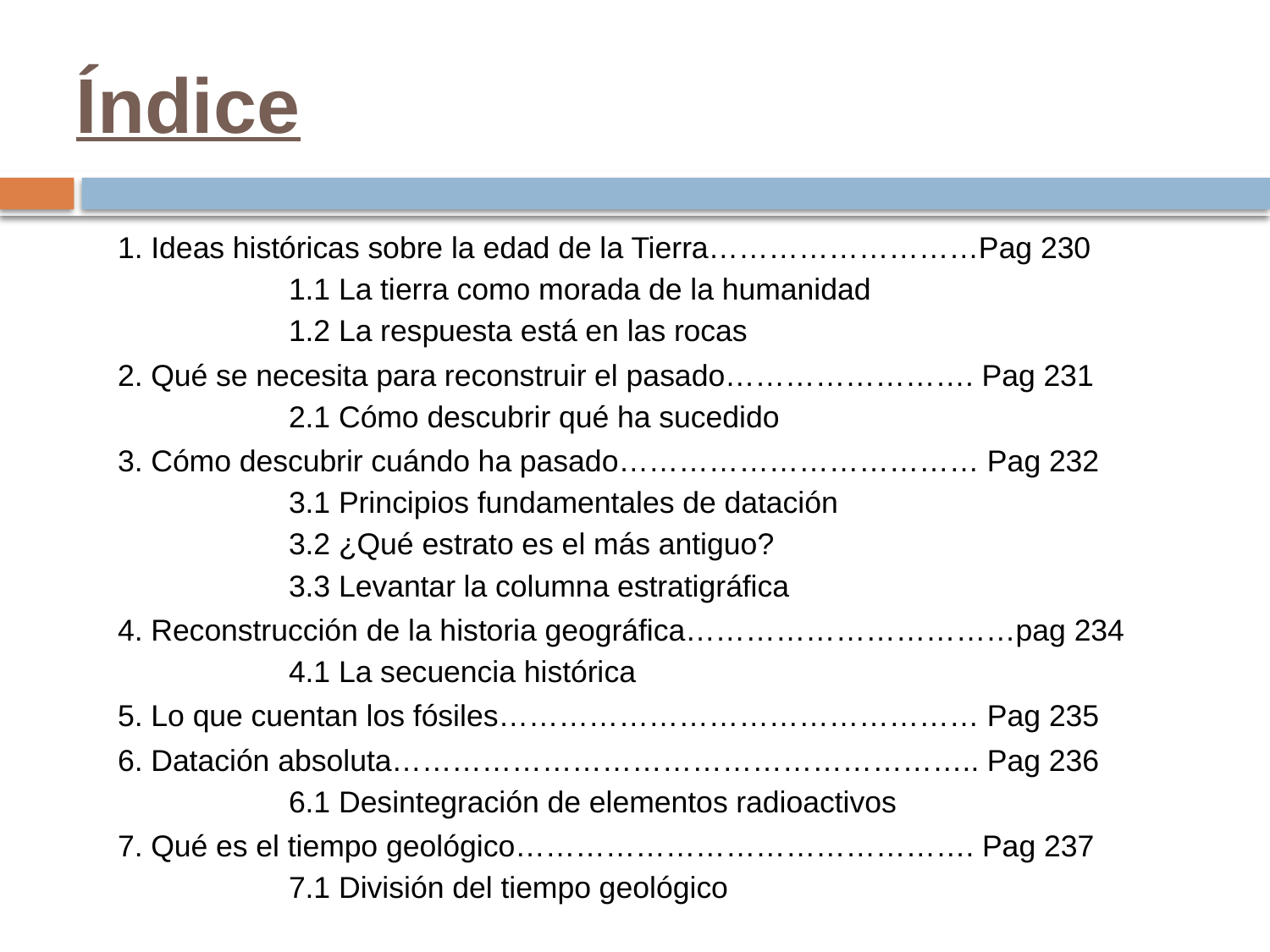

# Índice
	1. Ideas históricas sobre la edad de la Tierra………………………Pag 230
		1.1 La tierra como morada de la humanidad
		1.2 La respuesta está en las rocas
	2. Qué se necesita para reconstruir el pasado……………………. Pag 231
		2.1 Cómo descubrir qué ha sucedido
	3. Cómo descubrir cuándo ha pasado……………………………… Pag 232
		3.1 Principios fundamentales de datación
		3.2 ¿Qué estrato es el más antiguo?
		3.3 Levantar la columna estratigráfica
	4. Reconstrucción de la historia geográfica……………………………pag 234
		4.1 La secuencia histórica
	5. Lo que cuentan los fósiles………………………………………… Pag 235
	6. Datación absoluta………………………………………………….. Pag 236
		6.1 Desintegración de elementos radioactivos
	7. Qué es el tiempo geológico………………………………………. Pag 237
		7.1 División del tiempo geológico